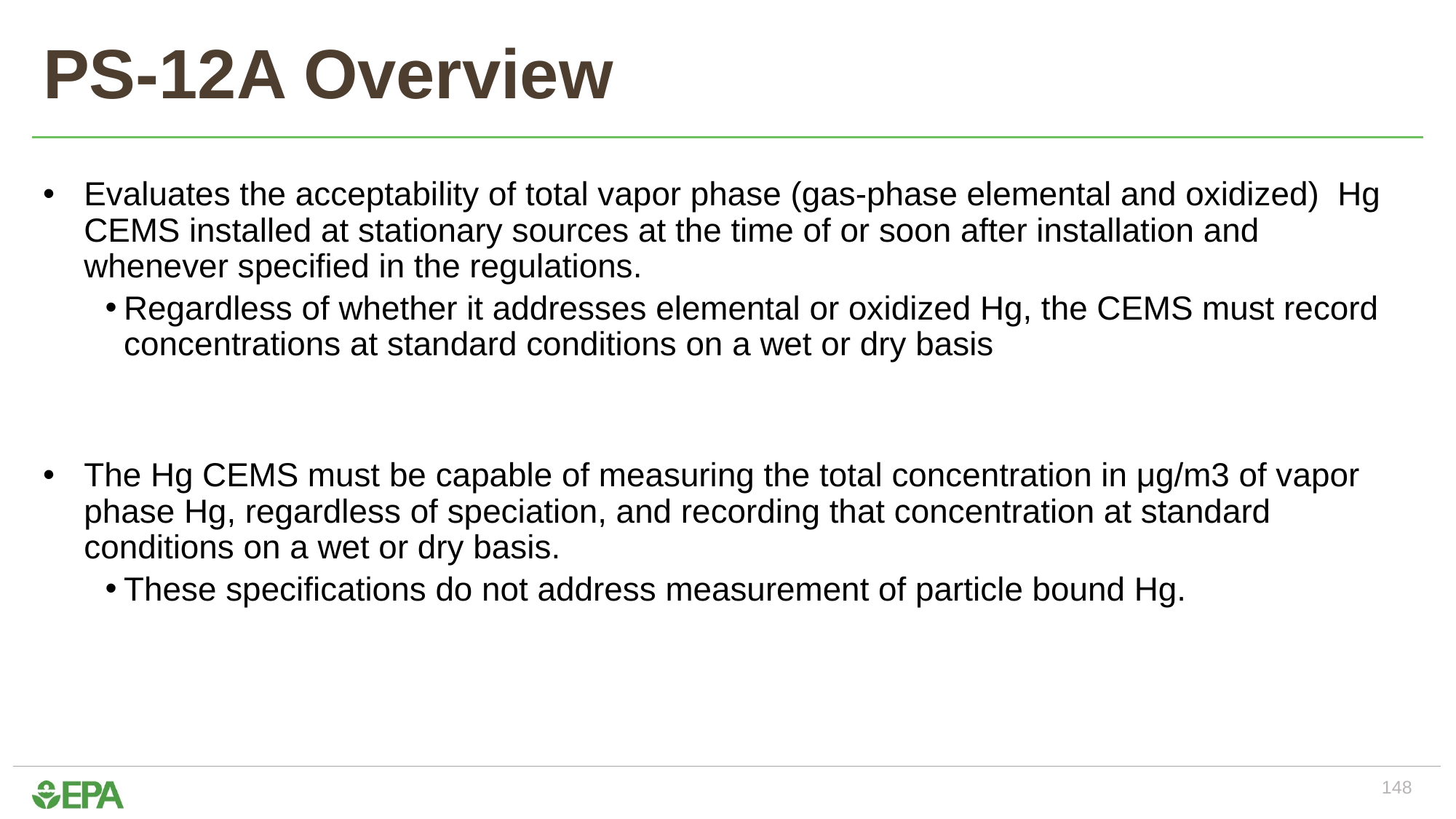

# PS-12A Overview
Evaluates the acceptability of total vapor phase (gas-phase elemental and oxidized)  Hg CEMS installed at stationary sources at the time of or soon after installation and whenever specified in the regulations.
Regardless of whether it addresses elemental or oxidized Hg, the CEMS must record concentrations at standard conditions on a wet or dry basis

The Hg CEMS must be capable of measuring the total concentration in μg/m3 of vapor phase Hg, regardless of speciation, and recording that concentration at standard conditions on a wet or dry basis.
These specifications do not address measurement of particle bound Hg.
148